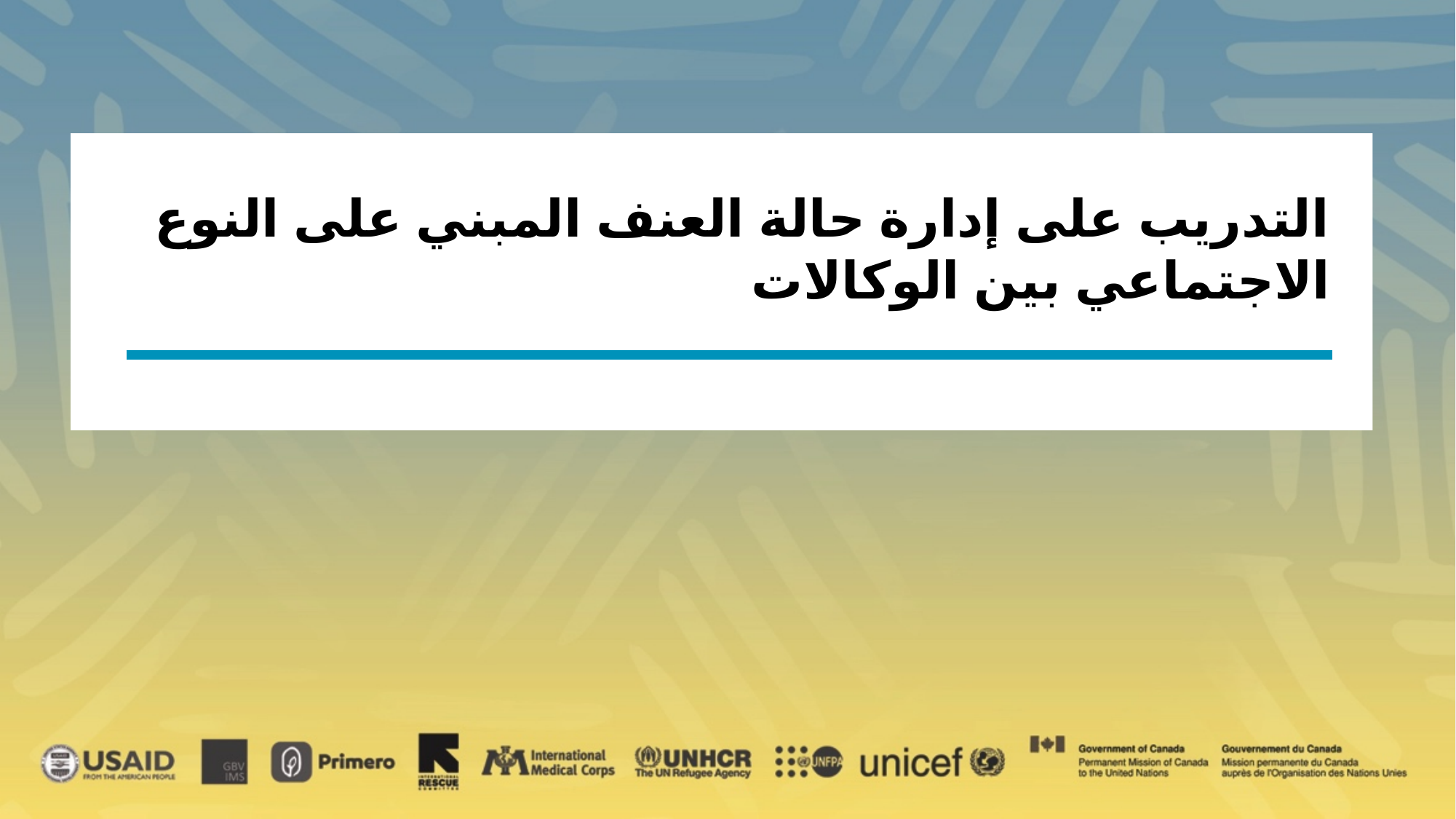

التدريب على إدارة حالة العنف المبني على النوع الاجتماعي بين الوكالات